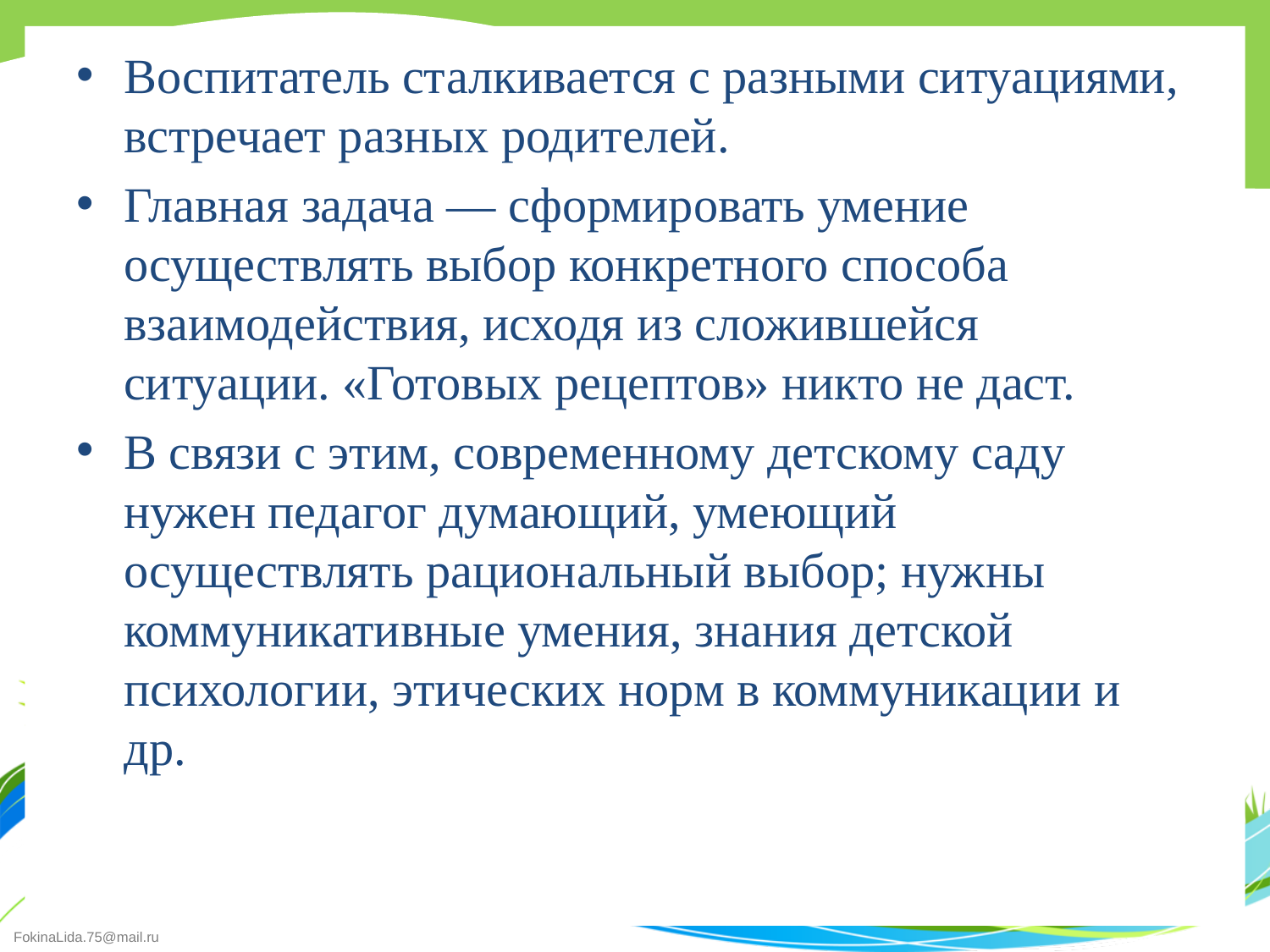

#
Воспитатель сталкивается с разными ситуациями, встречает разных родителей.
Главная задача — сформировать умение осуществлять выбор конкретного способа взаимодействия, исходя из сложившейся ситуации. «Готовых рецептов» никто не даст.
В связи с этим, современному детскому саду нужен педагог думающий, умеющий осуществлять рациональный выбор; нужны коммуникативные умения, знания детской психологии, этических норм в коммуникации и др.